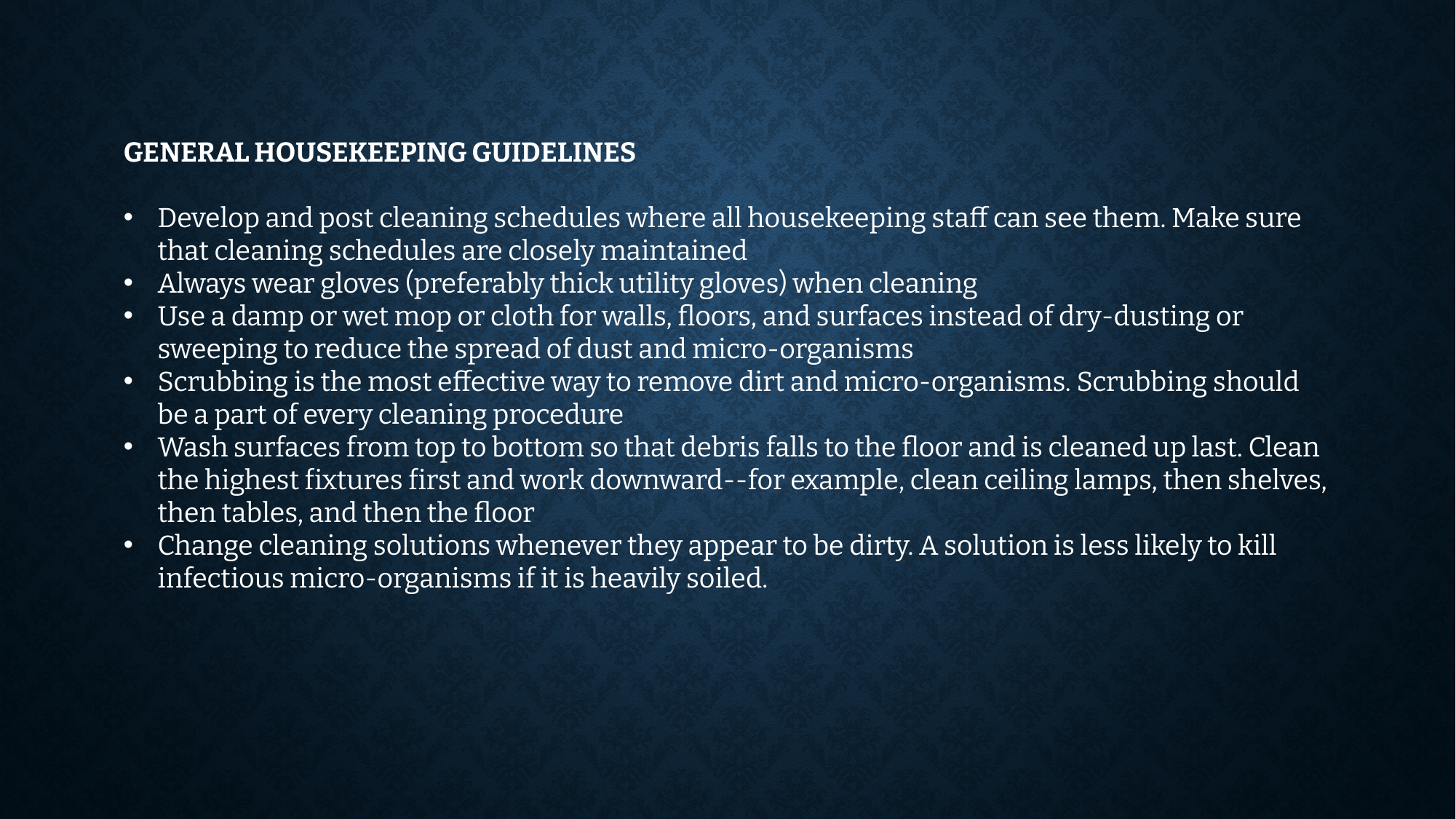

GENERAL HOUSEKEEPING GUIDELINES

Develop and post cleaning schedules where all housekeeping staff can see them. Make sure that cleaning schedules are closely maintained
Always wear gloves (preferably thick utility gloves) when cleaning
Use a damp or wet mop or cloth for walls, floors, and surfaces instead of dry-dusting or sweeping to reduce the spread of dust and micro-organisms
Scrubbing is the most effective way to remove dirt and micro-organisms. Scrubbing should be a part of every cleaning procedure
Wash surfaces from top to bottom so that debris falls to the floor and is cleaned up last. Clean the highest fixtures first and work downward--for example, clean ceiling lamps, then shelves, then tables, and then the floor
Change cleaning solutions whenever they appear to be dirty. A solution is less likely to kill infectious micro-organisms if it is heavily soiled.